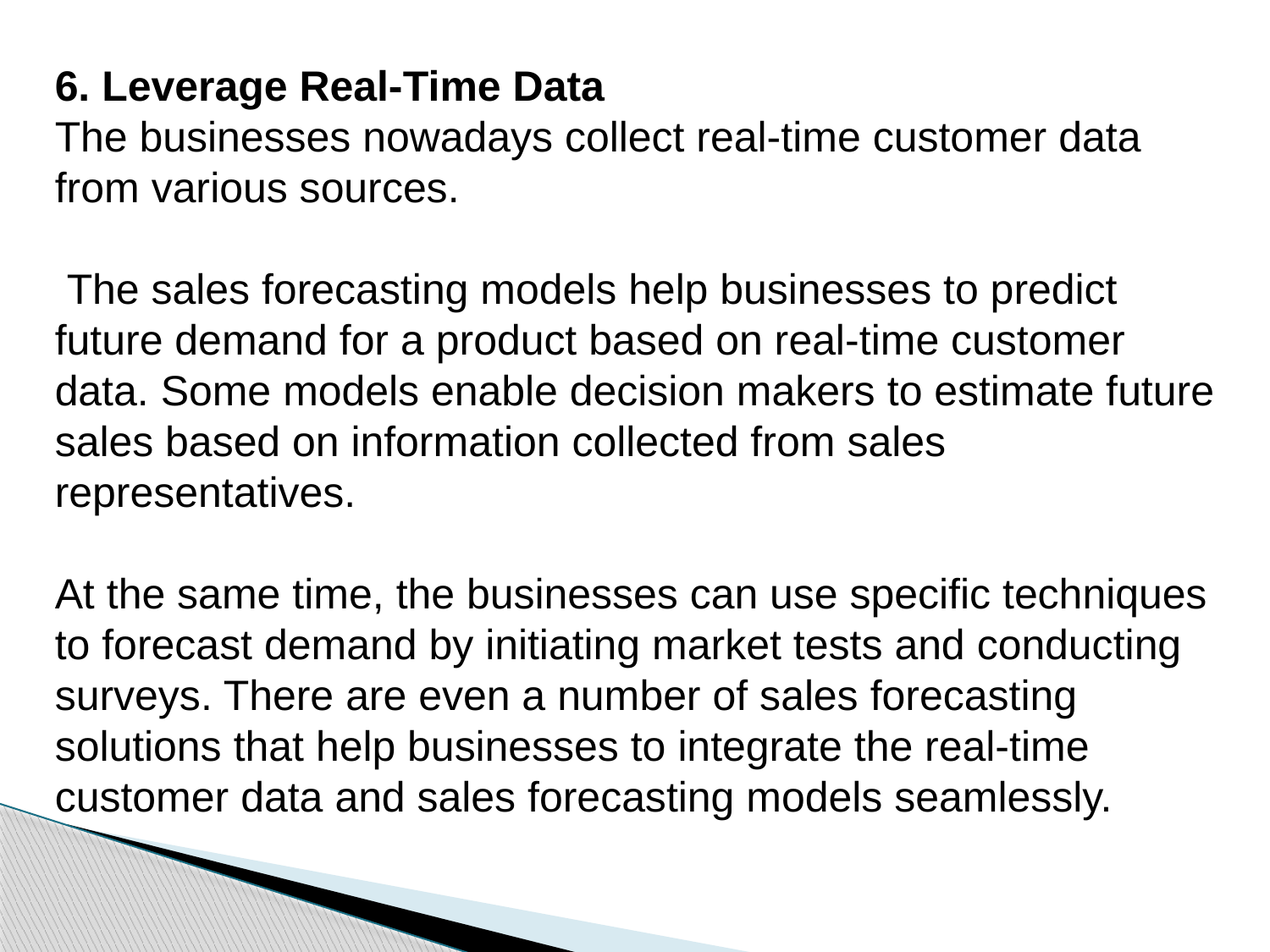

6. Leverage Real-Time Data
The businesses nowadays collect real-time customer data from various sources.

 The sales forecasting models help businesses to predict future demand for a product based on real-time customer data. Some models enable decision makers to estimate future sales based on information collected from sales representatives.

At the same time, the businesses can use specific techniques to forecast demand by initiating market tests and conducting surveys. There are even a number of sales forecasting solutions that help businesses to integrate the real-time customer data and sales forecasting models seamlessly.